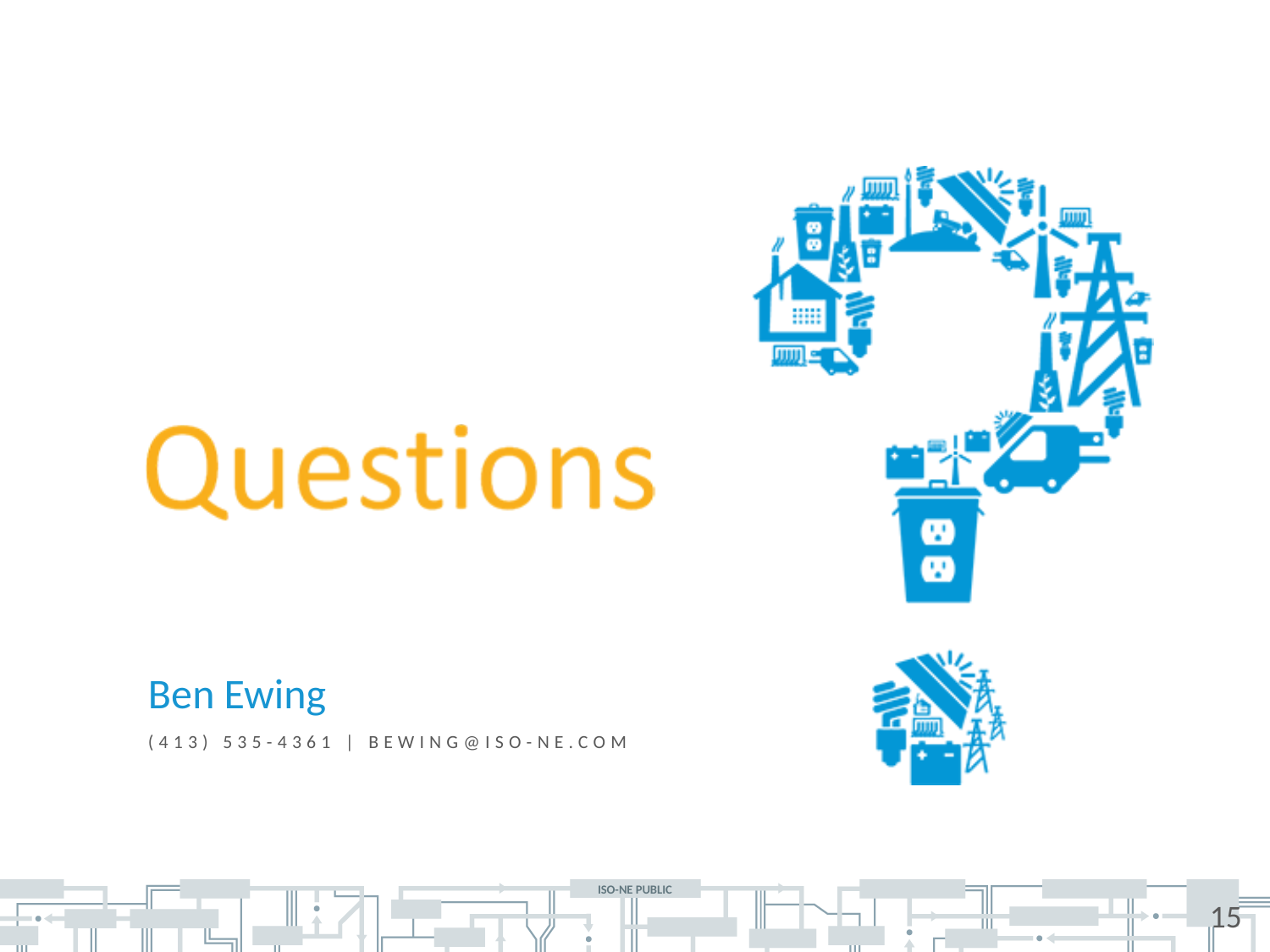

Ben Ewing
(413) 535-4361 | Bewing@iso-ne.com
15